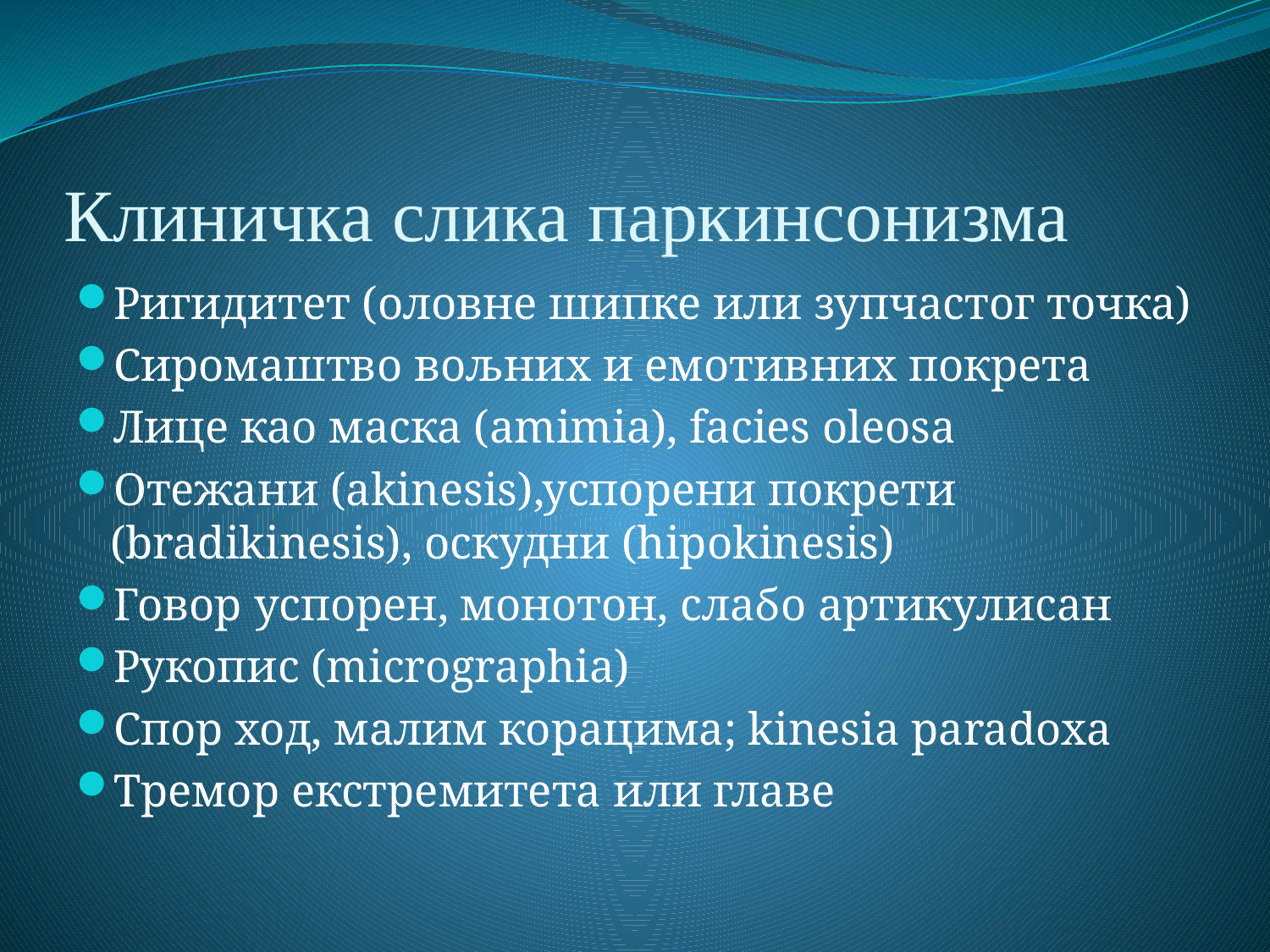

# Клиничка слика паркинсонизма
Ригидитет (оловне шипке или зупчастог точка)
Сиромаштво вољних и емотивних покрета
Лице као маска (аmimia), facies oleosa
Отежани (akinesis),успорени покрети (bradikinesis), оскудни (hipokinesis)
Говор успорен, монотон, слабо артикулисан
Рукопис (micrographia)
Спор ход, малим корацима; kinesia paradoxa
Тремор екстремитета или главе